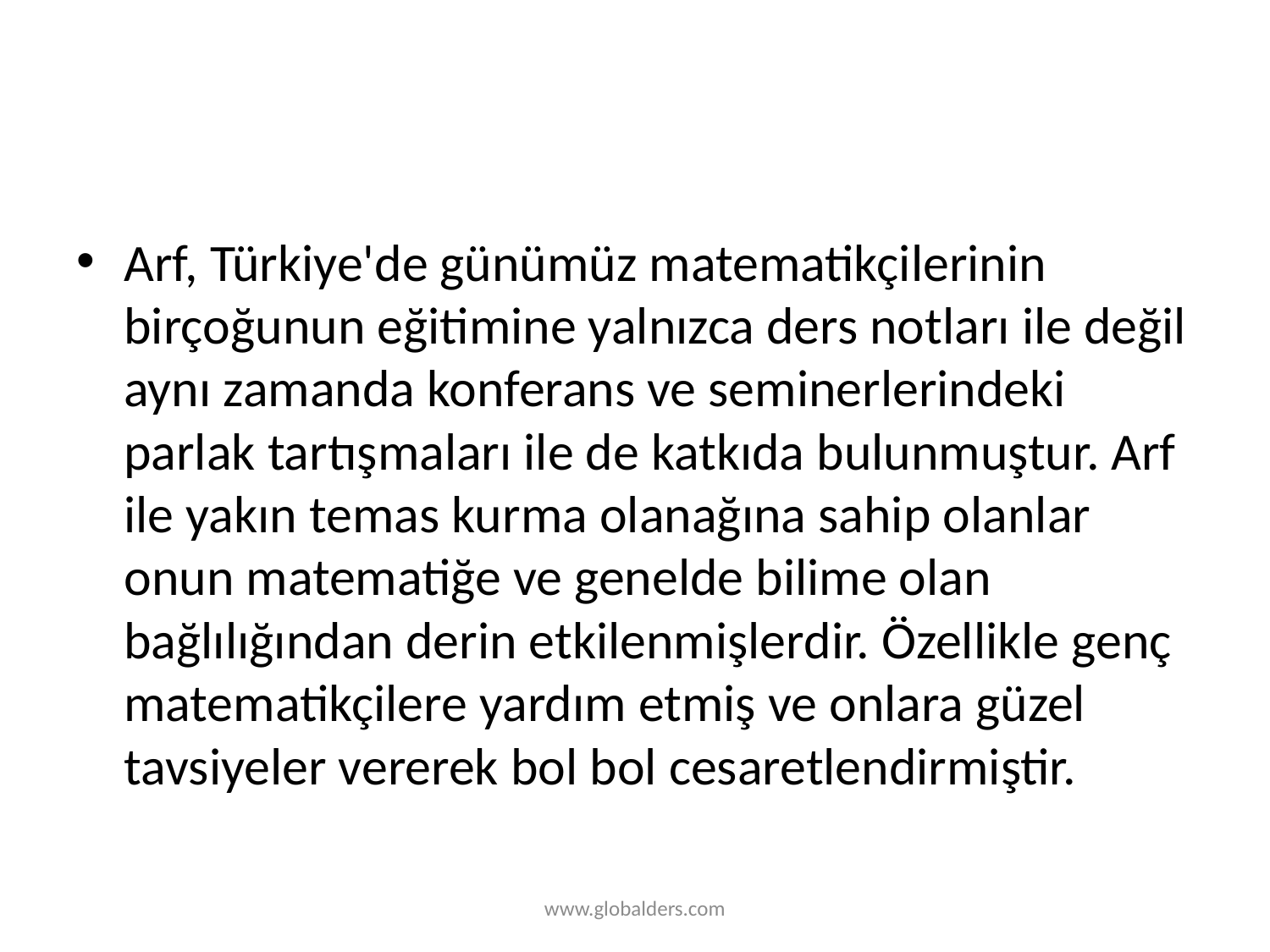

#
Arf, Türkiye'de günümüz matematikçilerinin birçoğunun eğitimine yalnızca ders notları ile değil aynı zamanda konferans ve seminerlerindeki parlak tartışmaları ile de katkıda bulunmuştur. Arf ile yakın temas kurma olanağına sahip olanlar onun matematiğe ve genelde bilime olan bağlılığından derin etkilenmişlerdir. Özellikle genç matematikçilere yardım etmiş ve onlara güzel tavsiyeler vererek bol bol cesaretlendirmiştir.
www.globalders.com